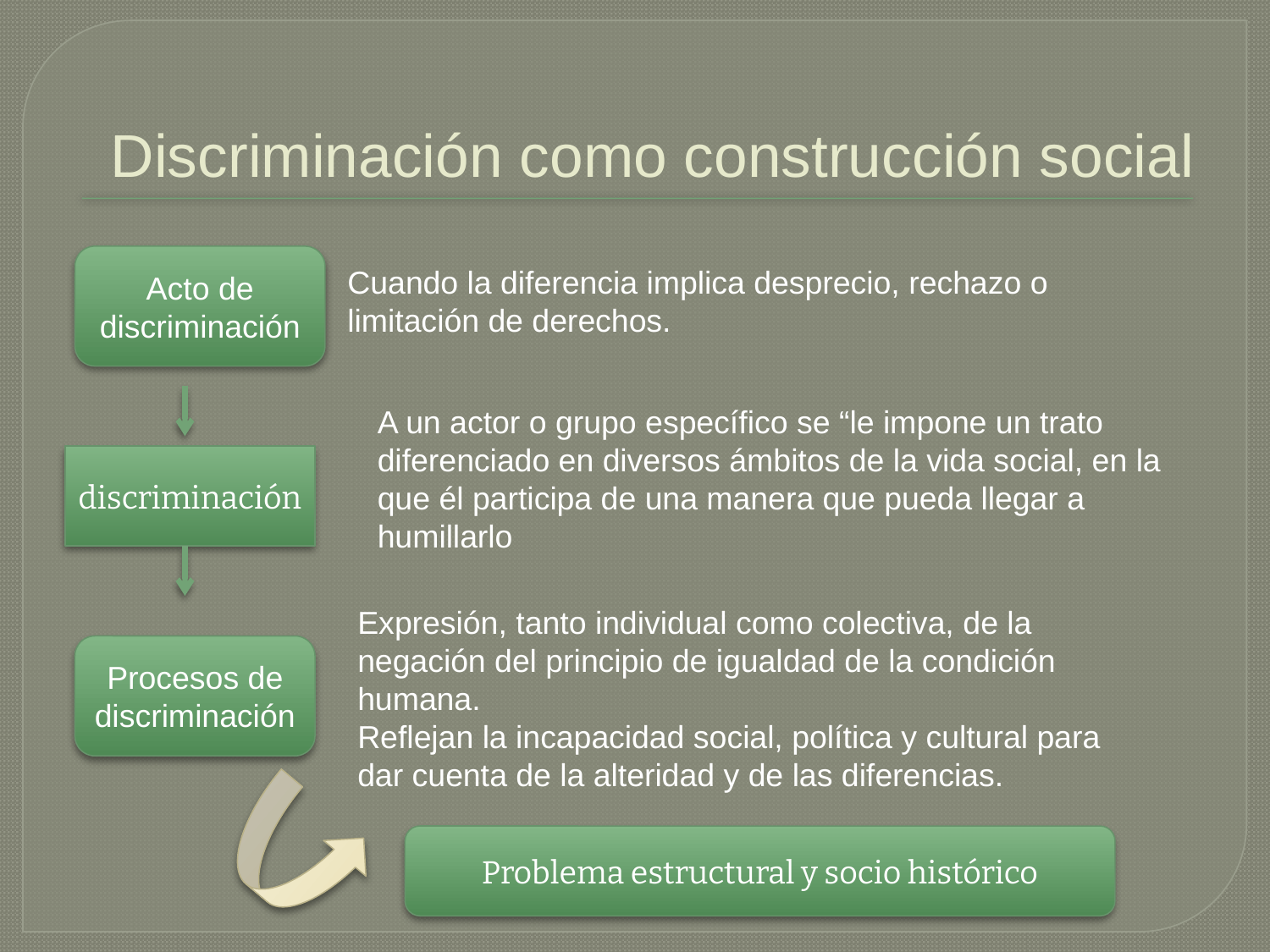

# Discriminación como construcción social
Acto de discriminación
Cuando la diferencia implica desprecio, rechazo o limitación de derechos.
A un actor o grupo específico se “le impone un trato diferenciado en diversos ámbitos de la vida social, en la que él participa de una manera que pueda llegar a humillarlo
discriminación
Expresión, tanto individual como colectiva, de la negación del principio de igualdad de la condición humana.
Reflejan la incapacidad social, política y cultural para dar cuenta de la alteridad y de las diferencias.
Procesos de discriminación

Problema estructural y socio histórico